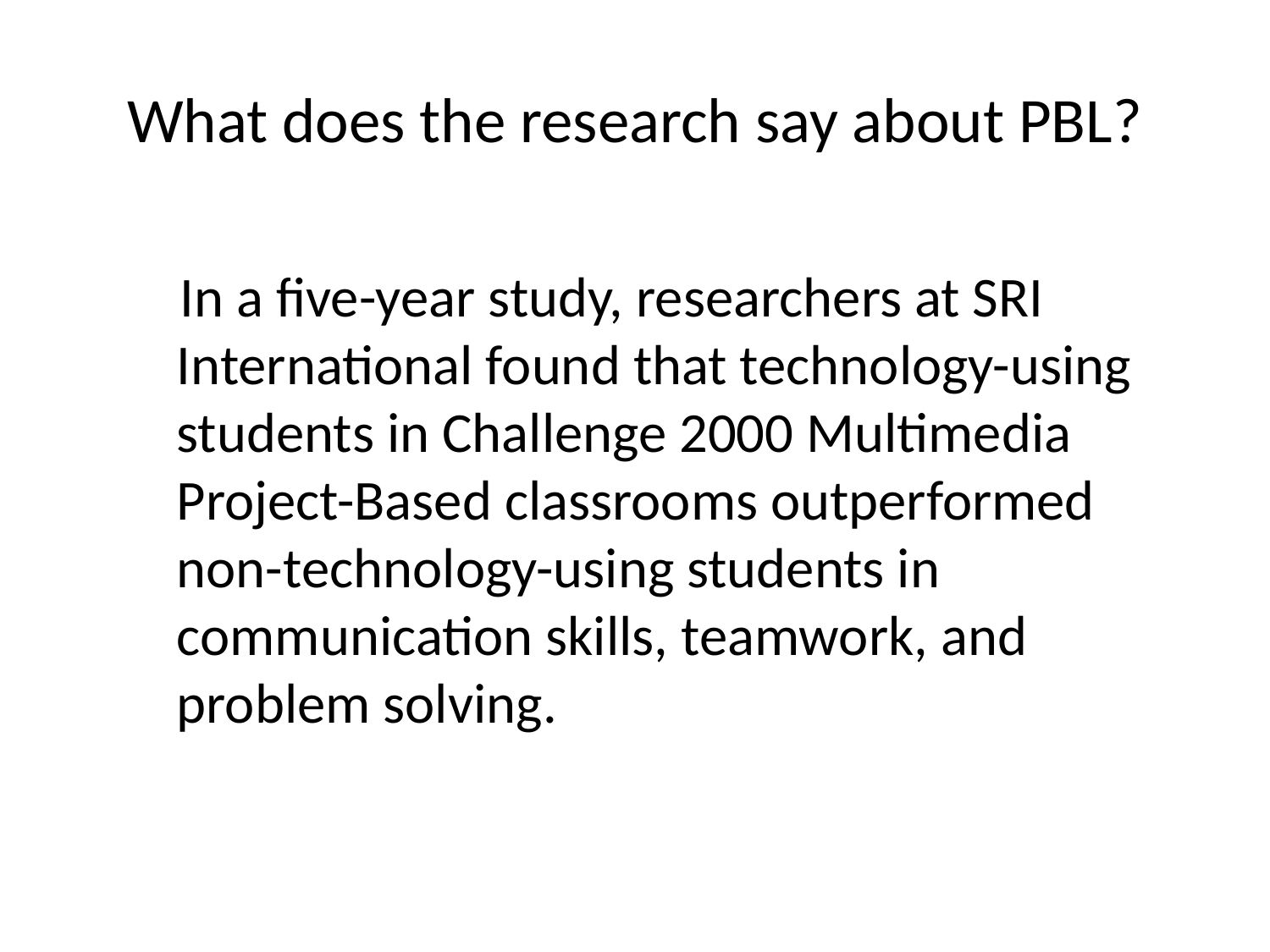

# What does the research say about PBL?
    In a five-year study, researchers at SRI International found that technology-using students in Challenge 2000 Multimedia Project-Based classrooms outperformed non-technology-using students in communication skills, teamwork, and problem solving.